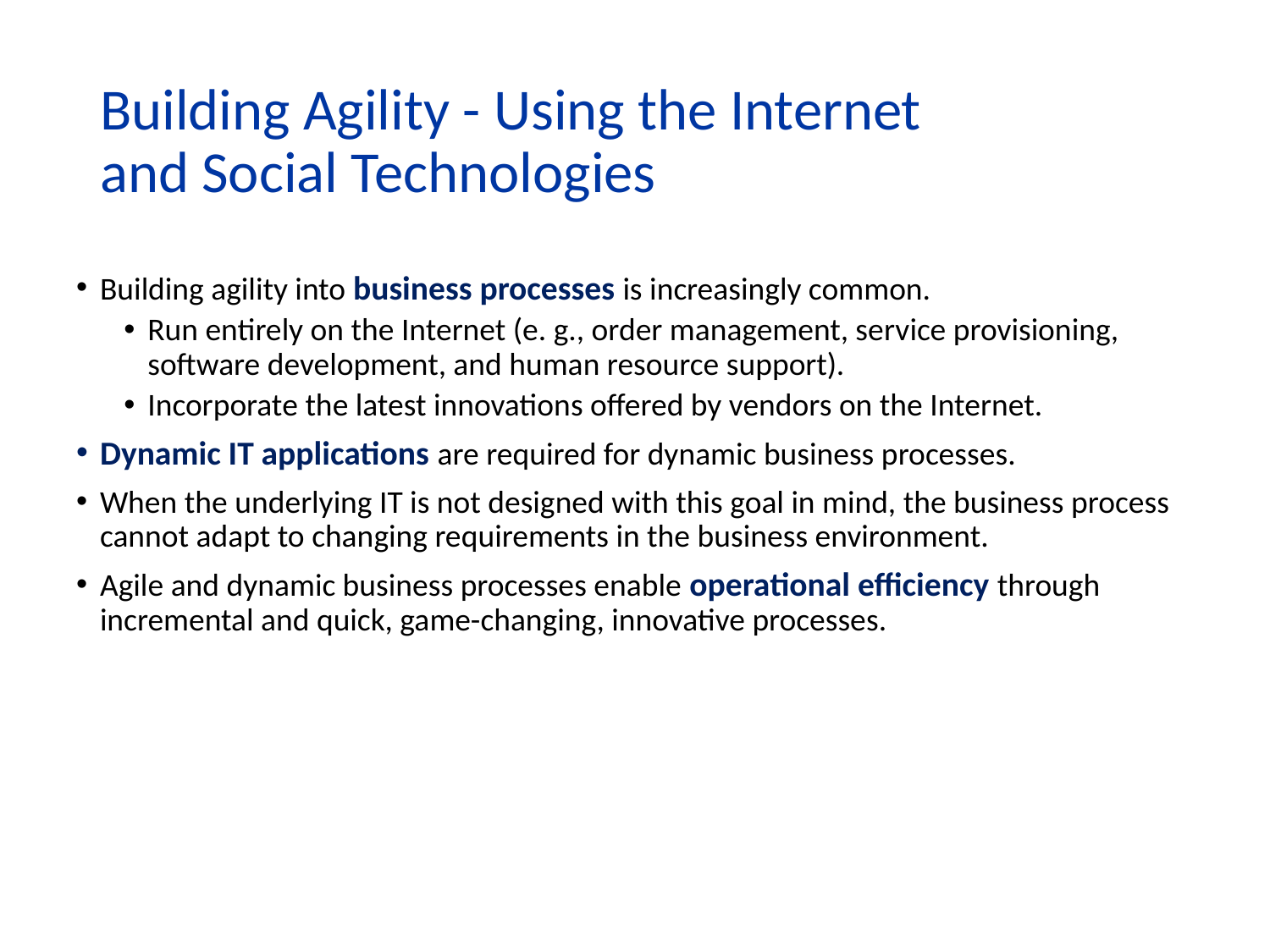

# Building Agility - Using the Internet and Social Technologies
Building agility into business processes is increasingly common.
Run entirely on the Internet (e. g., order management, service provisioning, software development, and human resource support).
Incorporate the latest innovations offered by vendors on the Internet.
Dynamic IT applications are required for dynamic business processes.
When the underlying IT is not designed with this goal in mind, the business process cannot adapt to changing requirements in the business environment.
Agile and dynamic business processes enable operational efficiency through incremental and quick, game-changing, innovative processes.